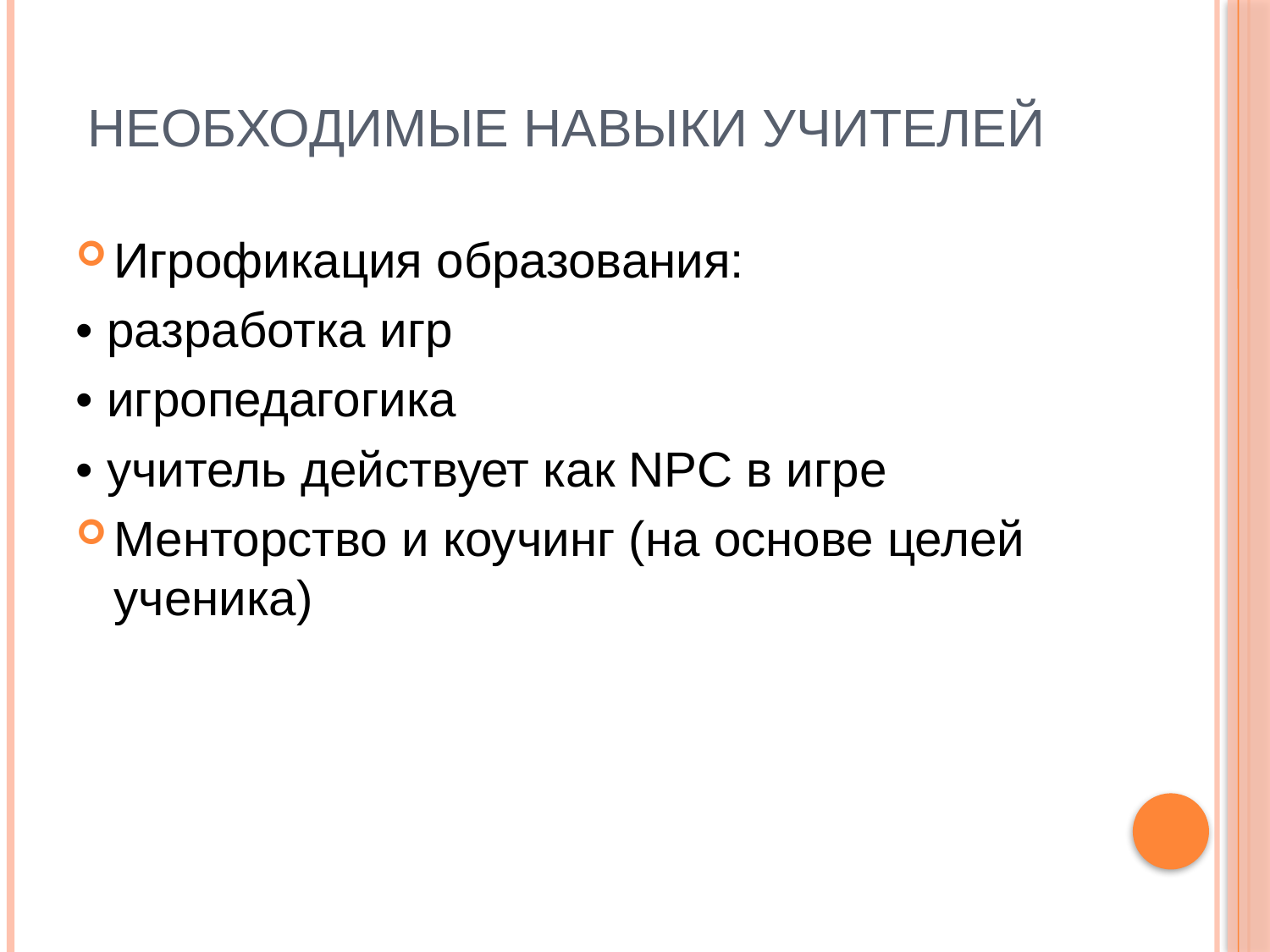

# Необходимые навыки учителей
Игрофикация образования:
• разработка игр
• игропедагогика
• учитель действует как NPC в игре
Менторство и коучинг (на основе целей ученика)